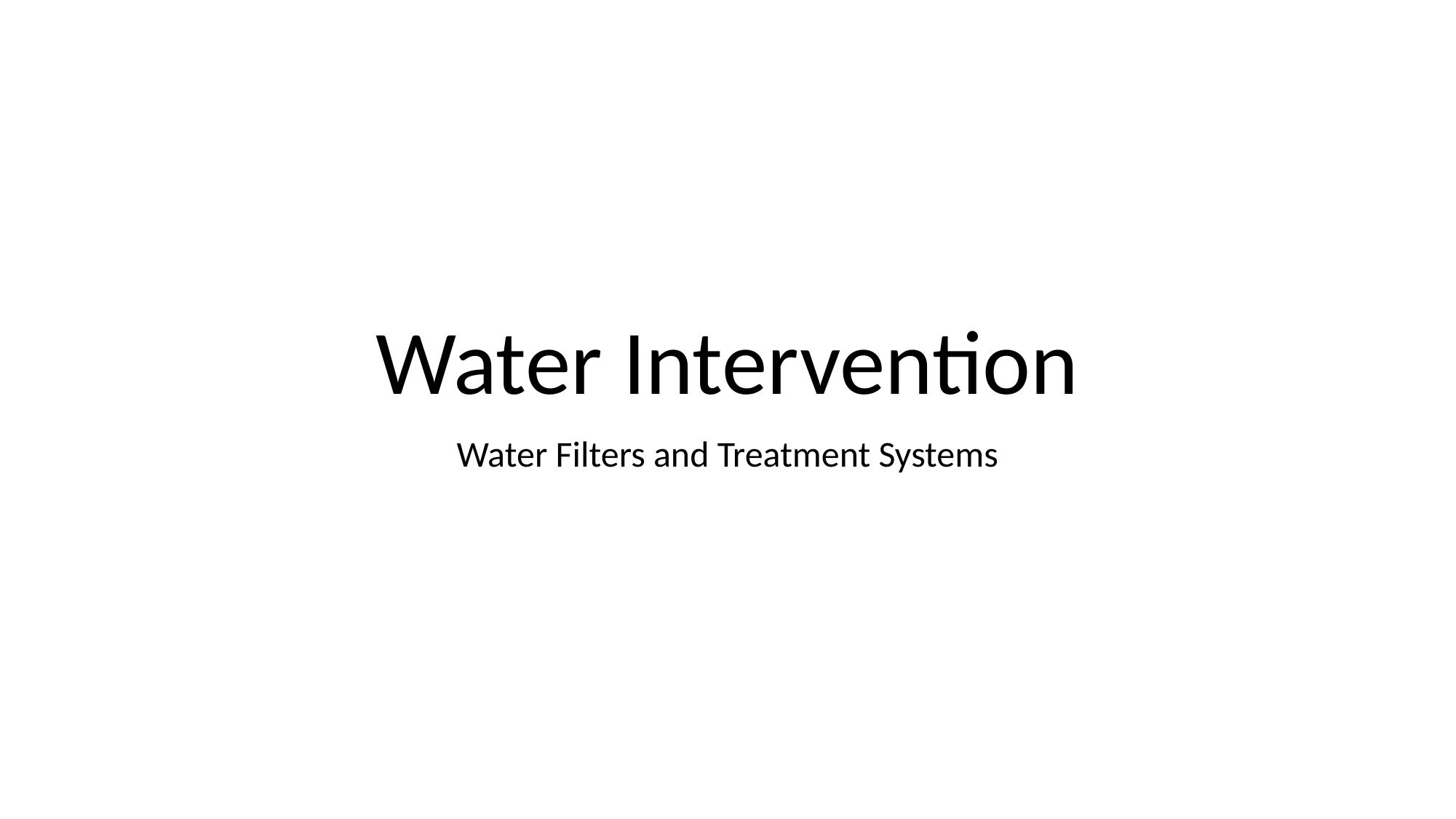

# Water Intervention
Water Filters and Treatment Systems